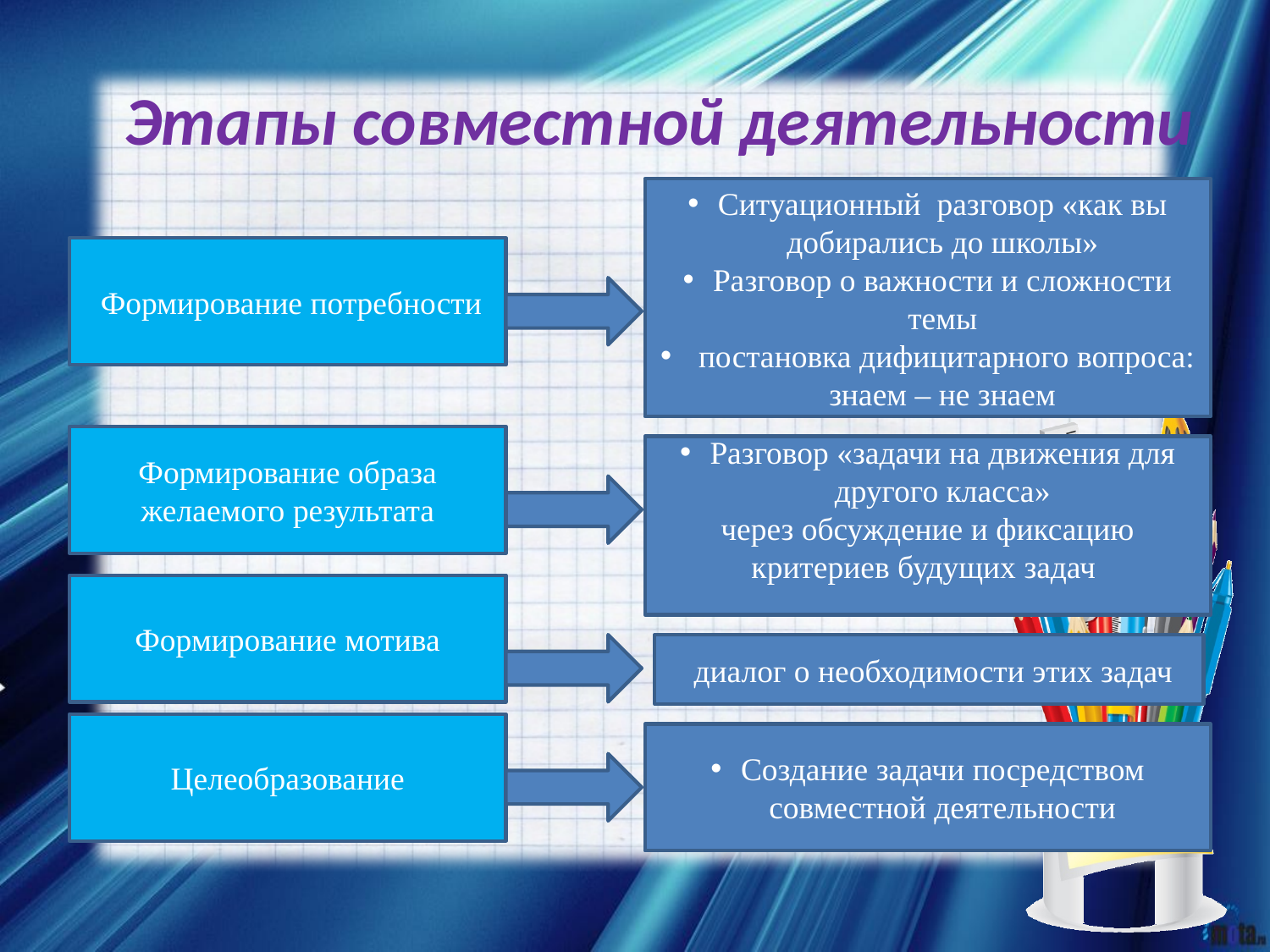

# Этапы совместной деятельности

Ситуационный  разговор «как вы добирались до школы»
Разговор о важности и сложности темы
 постановка дифицитарного вопроса: знаем – не знаем
 Формирование потребности

Формирование образа желаемого результата
Разговор «задачи на движения для другого класса»
через обсуждение и фиксацию критериев будущих задач

Формирование мотива

 диалог о необходимости этих задач
Целеобразование
Создание задачи посредством совместной деятельности